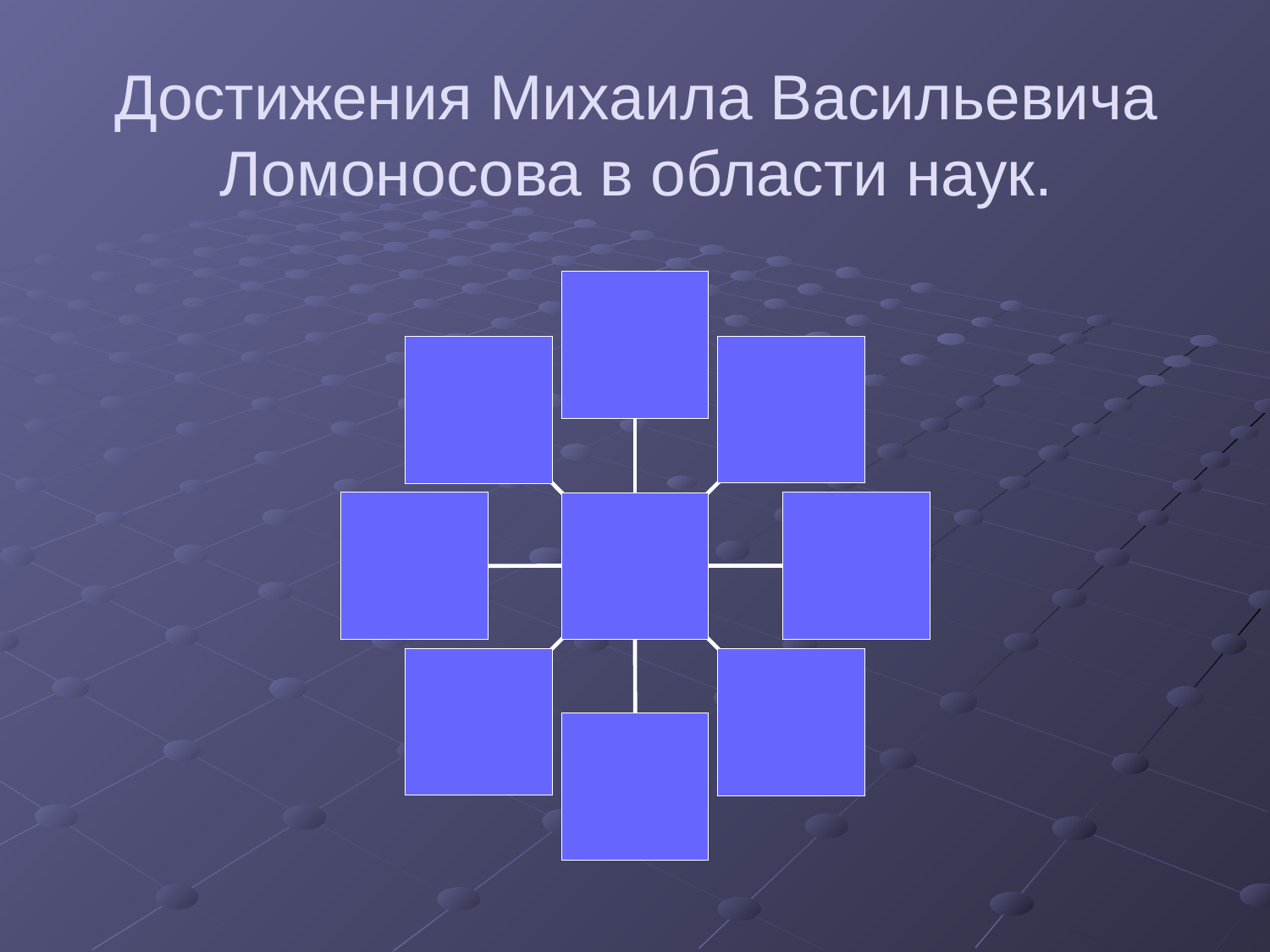

Достижения Михаила Васильевича Ломоносова в области наук.